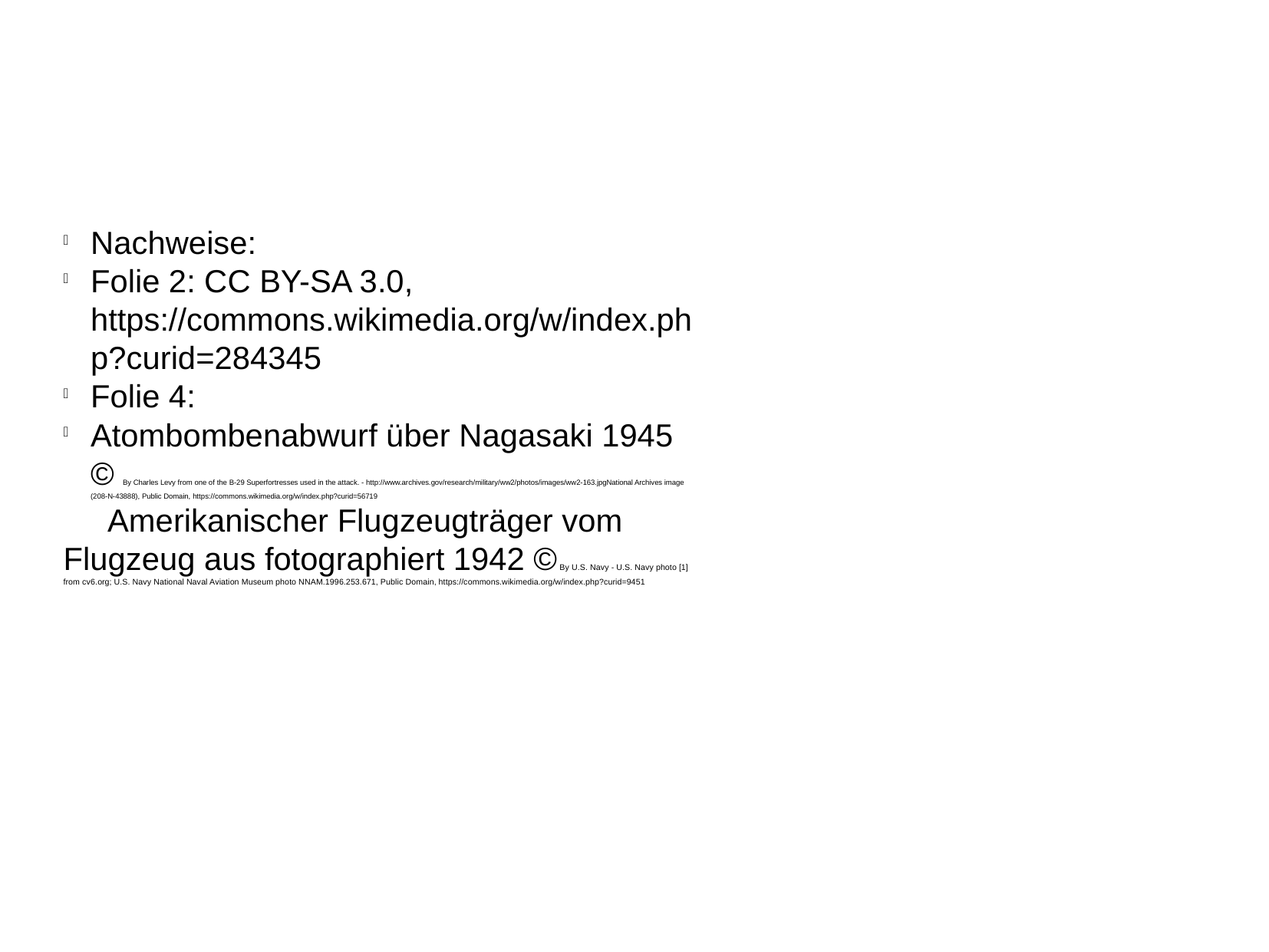

Nachweise:
Folie 2: CC BY-SA 3.0, https://commons.wikimedia.org/w/index.php?curid=284345
Folie 4:
Atombombenabwurf über Nagasaki 1945 © By Charles Levy from one of the B-29 Superfortresses used in the attack. - http://www.archives.gov/research/military/ww2/photos/images/ww2-163.jpgNational Archives image (208-N-43888), Public Domain, https://commons.wikimedia.org/w/index.php?curid=56719
     Amerikanischer Flugzeugträger vom Flugzeug aus fotographiert 1942 © By U.S. Navy - U.S. Navy photo [1] from cv6.org; U.S. Navy National Naval Aviation Museum photo NNAM.1996.253.671, Public Domain, https://commons.wikimedia.org/w/index.php?curid=9451